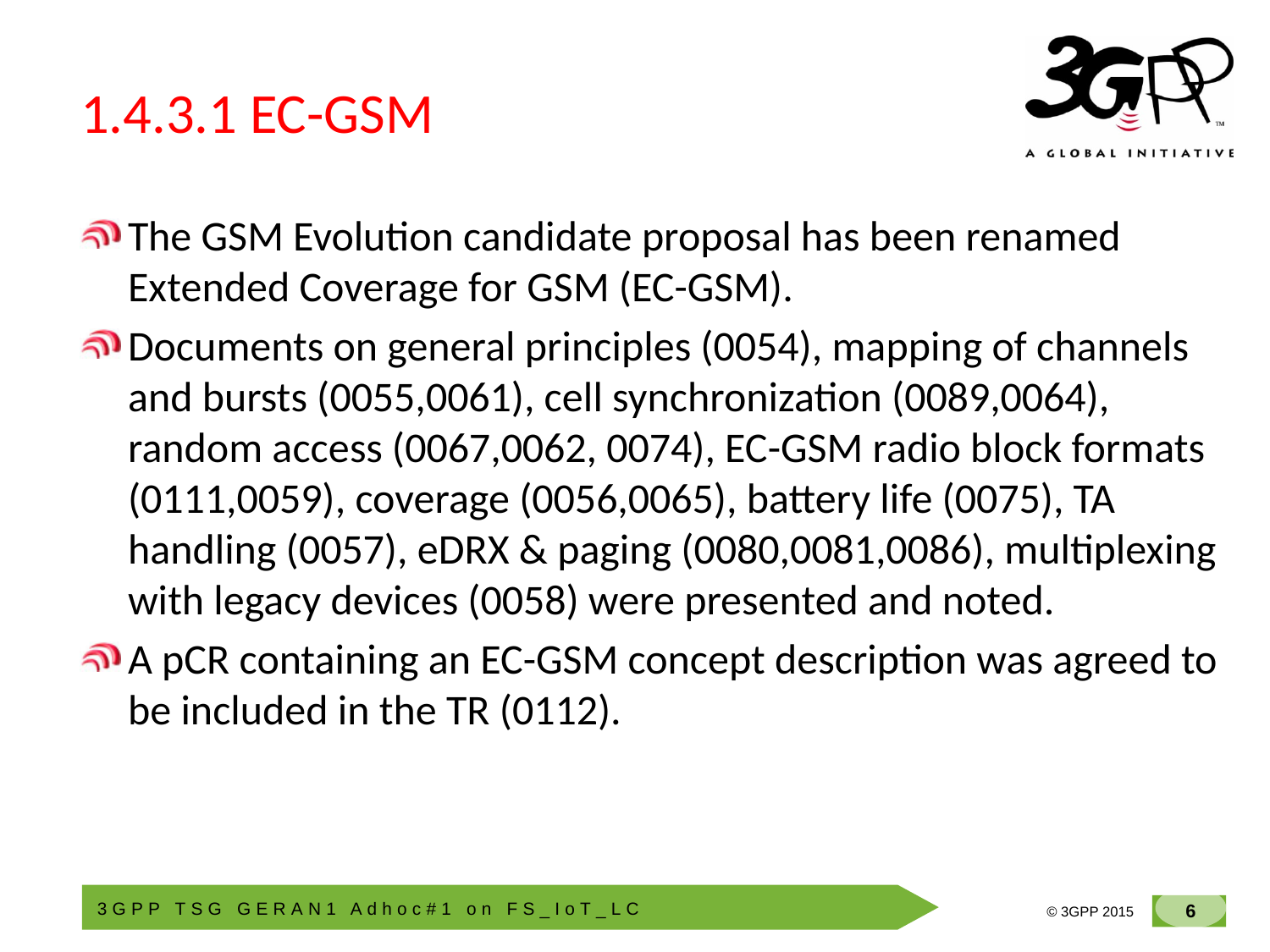

# 1.4.3.1 EC-GSM
The GSM Evolution candidate proposal has been renamed Extended Coverage for GSM (EC-GSM).
Documents on general principles (0054), mapping of channels and bursts (0055,0061), cell synchronization (0089,0064), random access (0067,0062, 0074), EC-GSM radio block formats (0111,0059), coverage (0056,0065), battery life (0075), TA handling (0057), eDRX & paging (0080,0081,0086), multiplexing with legacy devices (0058) were presented and noted.
A pCR containing an EC-GSM concept description was agreed to be included in the TR (0112).